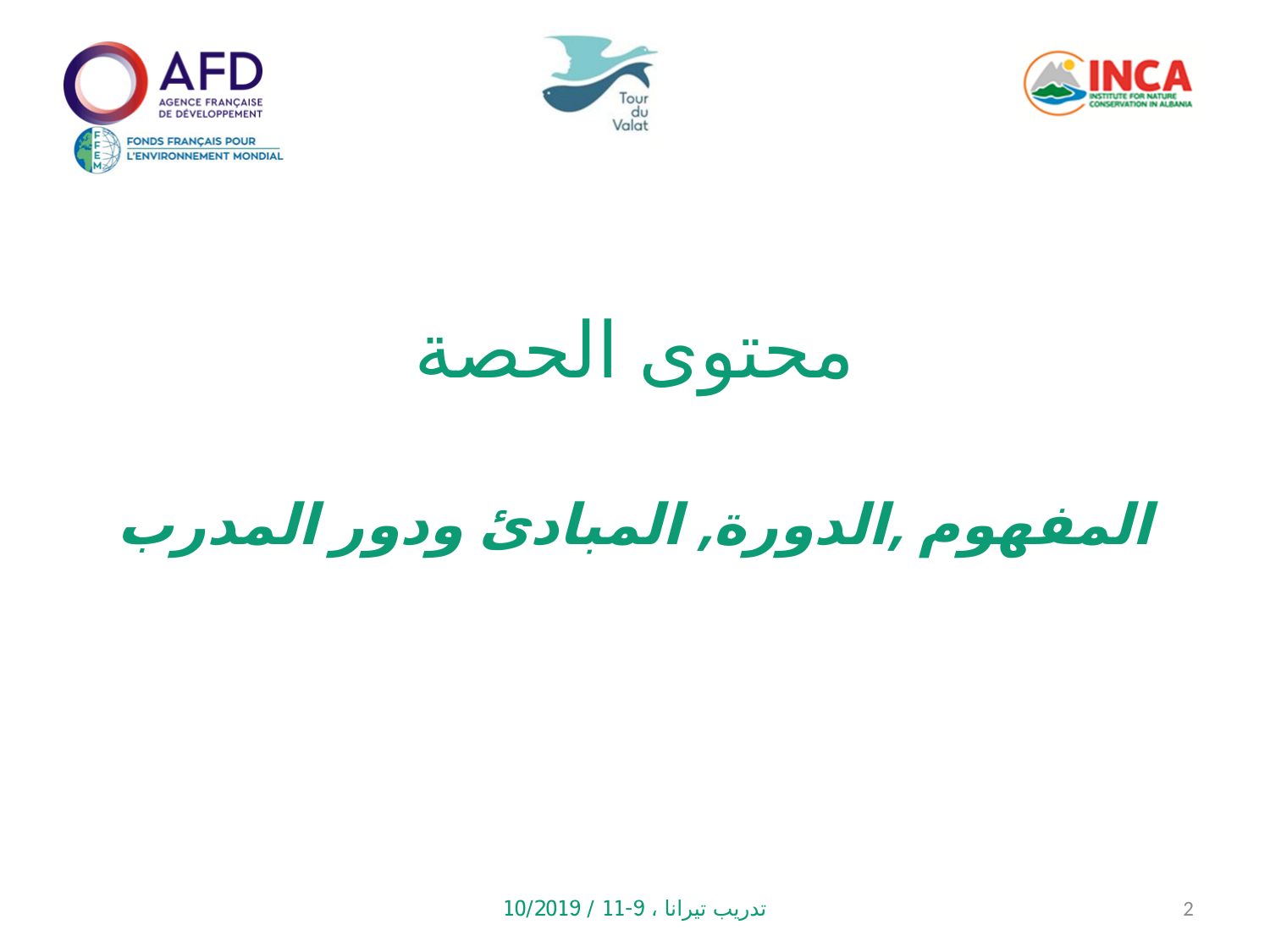

# محتوى الحصة
المفهوم ,الدورة, المبادئ ودور المدرب
تدريب تيرانا ، 9-11 / 10/2019
2